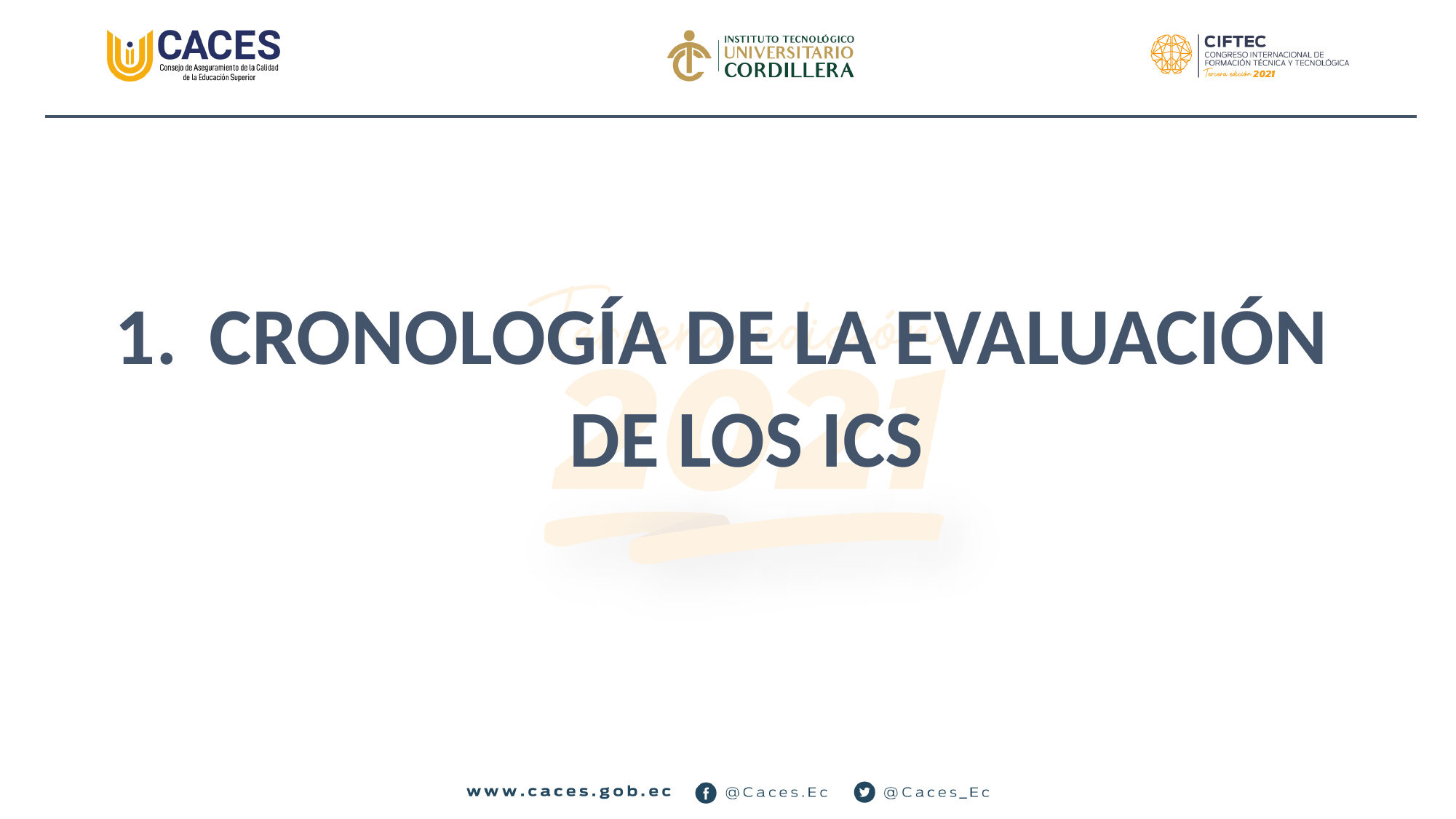

CRONOLOGÍA DE LA EVALUACIÓN
DE LOS ICS